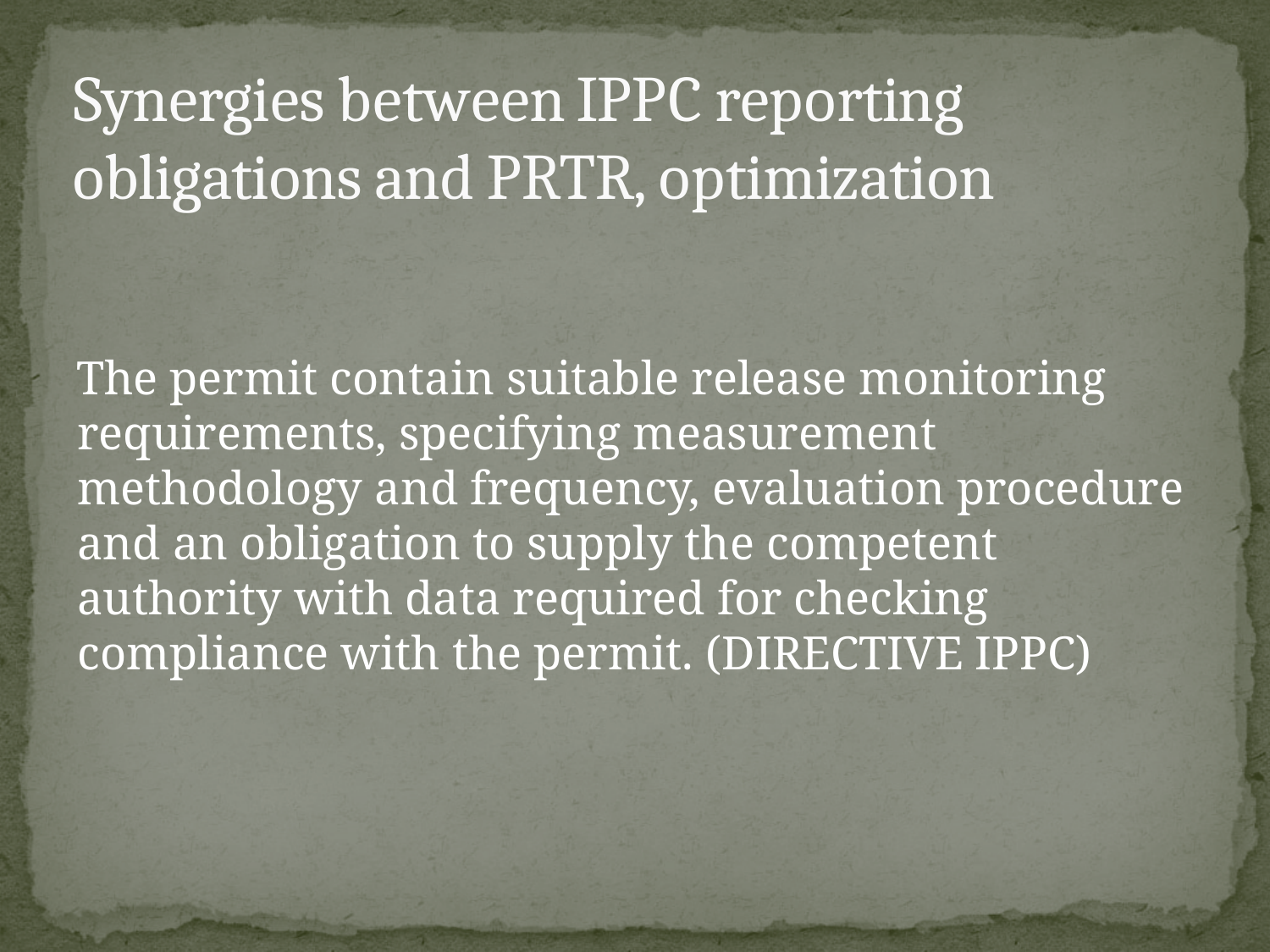

# Synergies between IPPC reporting obligations and PRTR, optimization

The permit contain suitable release monitoring requirements, specifying measurement methodology and frequency, evaluation procedure and an obligation to supply the competent authority with data required for checking compliance with the permit. (DIRECTIVE IPPC)